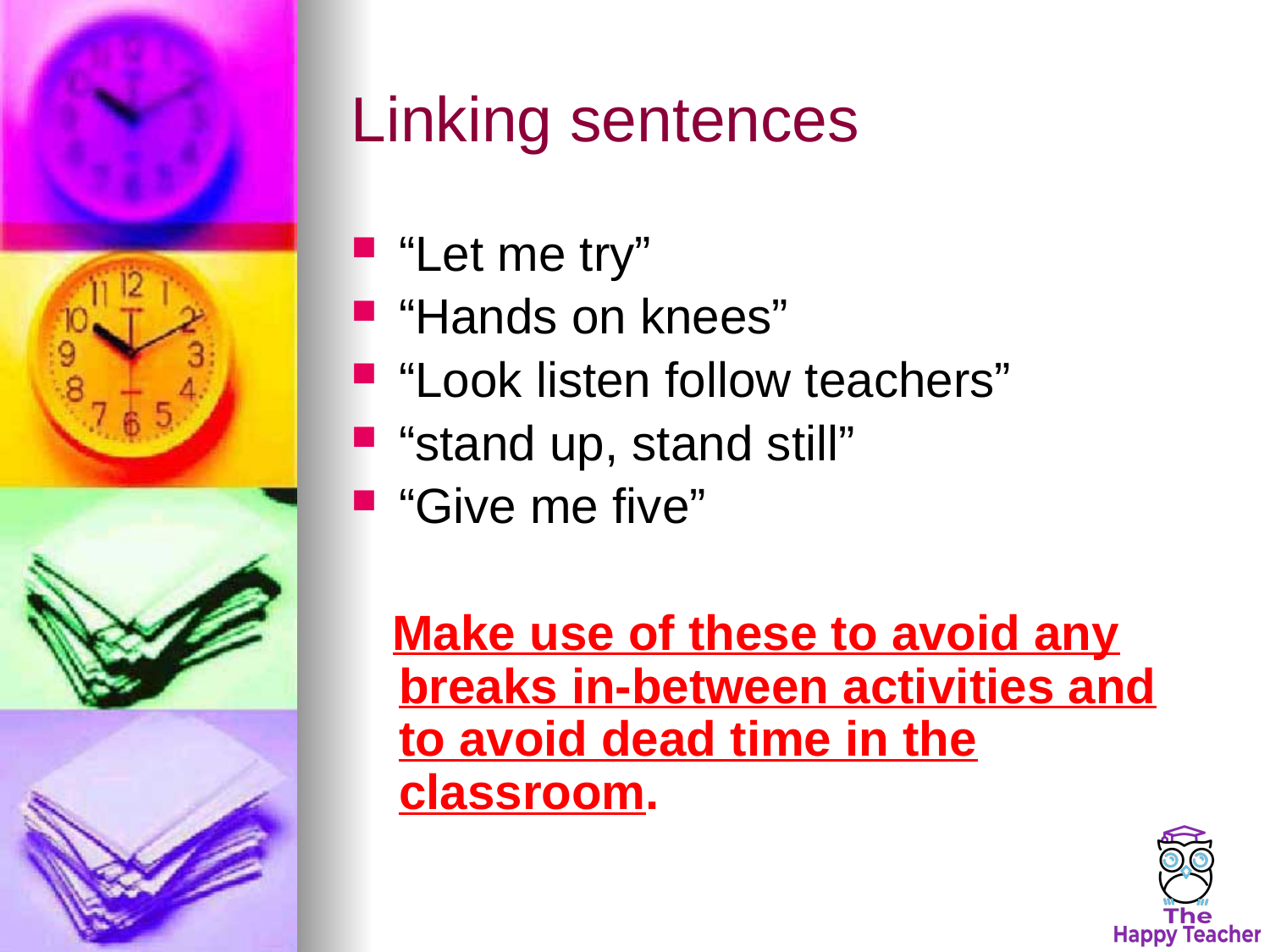

# Linking sentences
“Let me try”
“Hands on knees”
“Look listen follow teachers”
“stand up, stand still”
“Give me five”

   Make use of these to avoid any breaks in-between activities and to avoid dead time in the classroom.